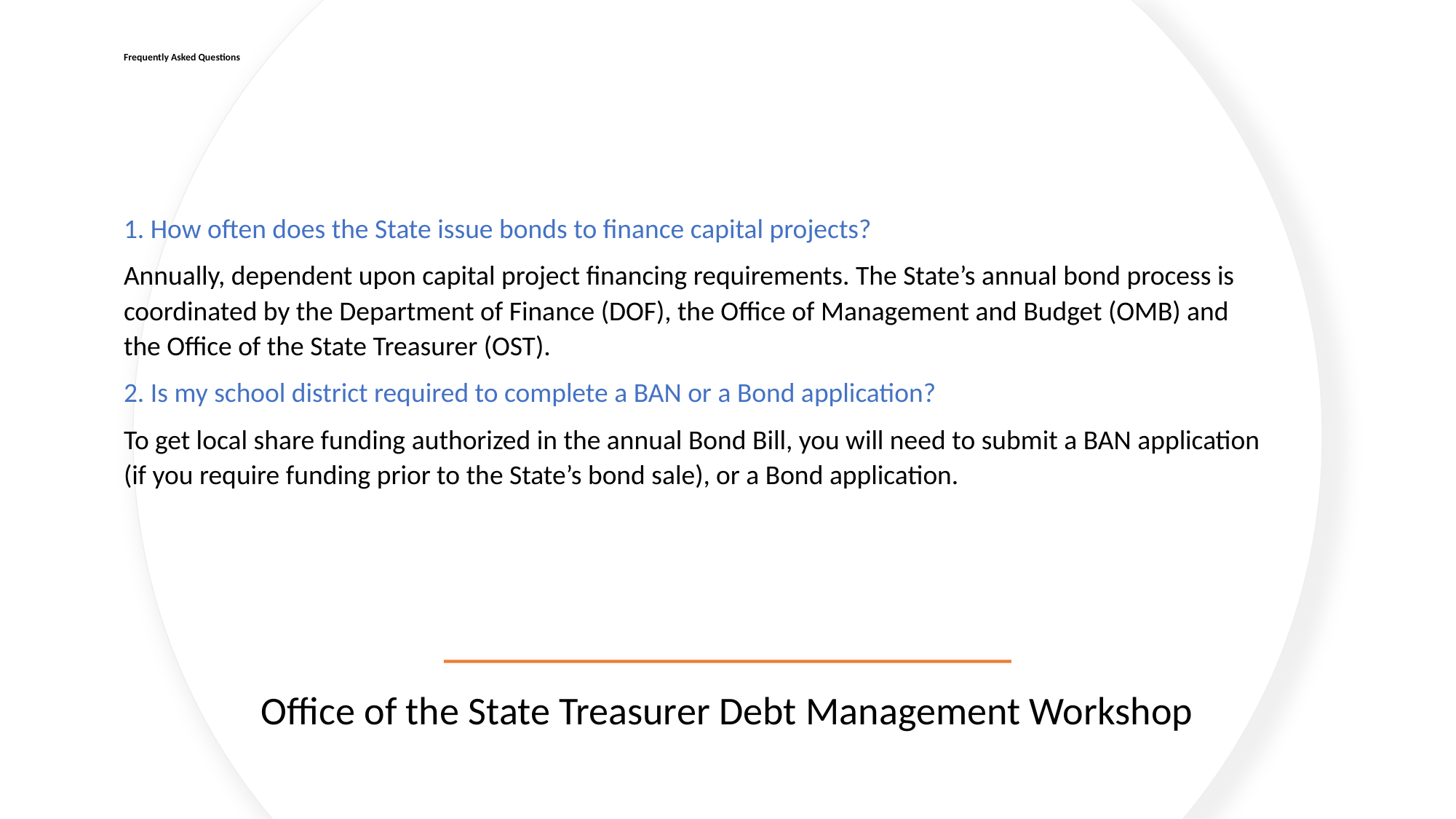

# Frequently Asked Questions
1. How often does the State issue bonds to finance capital projects?
Annually, dependent upon capital project financing requirements. The State’s annual bond process is coordinated by the Department of Finance (DOF), the Office of Management and Budget (OMB) and the Office of the State Treasurer (OST).
2. Is my school district required to complete a BAN or a Bond application?
To get local share funding authorized in the annual Bond Bill, you will need to submit a BAN application (if you require funding prior to the State’s bond sale), or a Bond application.

Office of the State Treasurer Debt Management Workshop